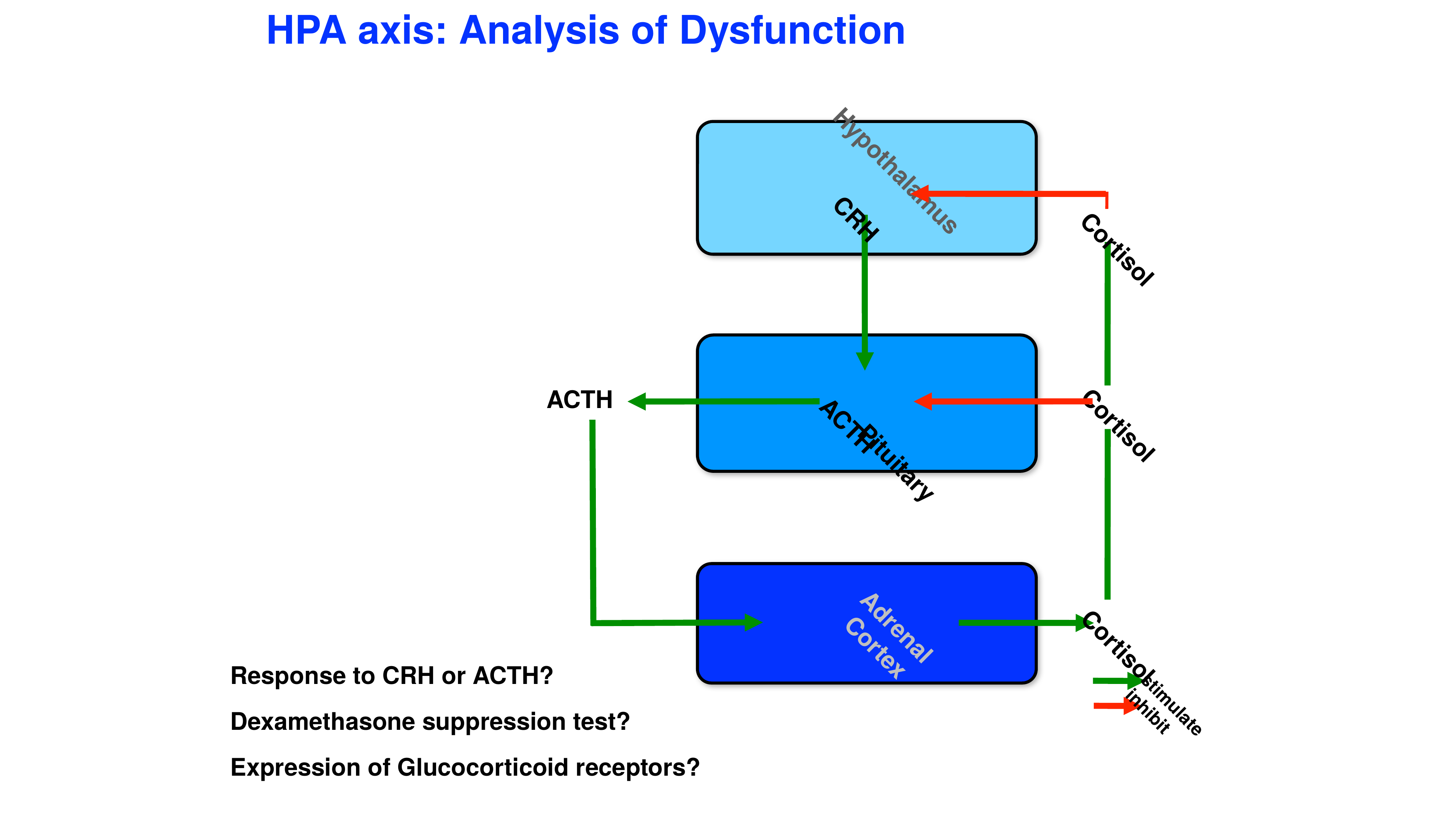

# HPA axis: Analysis of Dysfunction

Hypothalamus
CRH

Cortisol

ACTH
Cortisol

Pituitary

Adrenal
Cortex
Cortisol

stimulate
inhibit

ACTH
Response to CRH or ACTH?
Dexamethasone suppression test?
Expression of Glucocorticoid receptors?